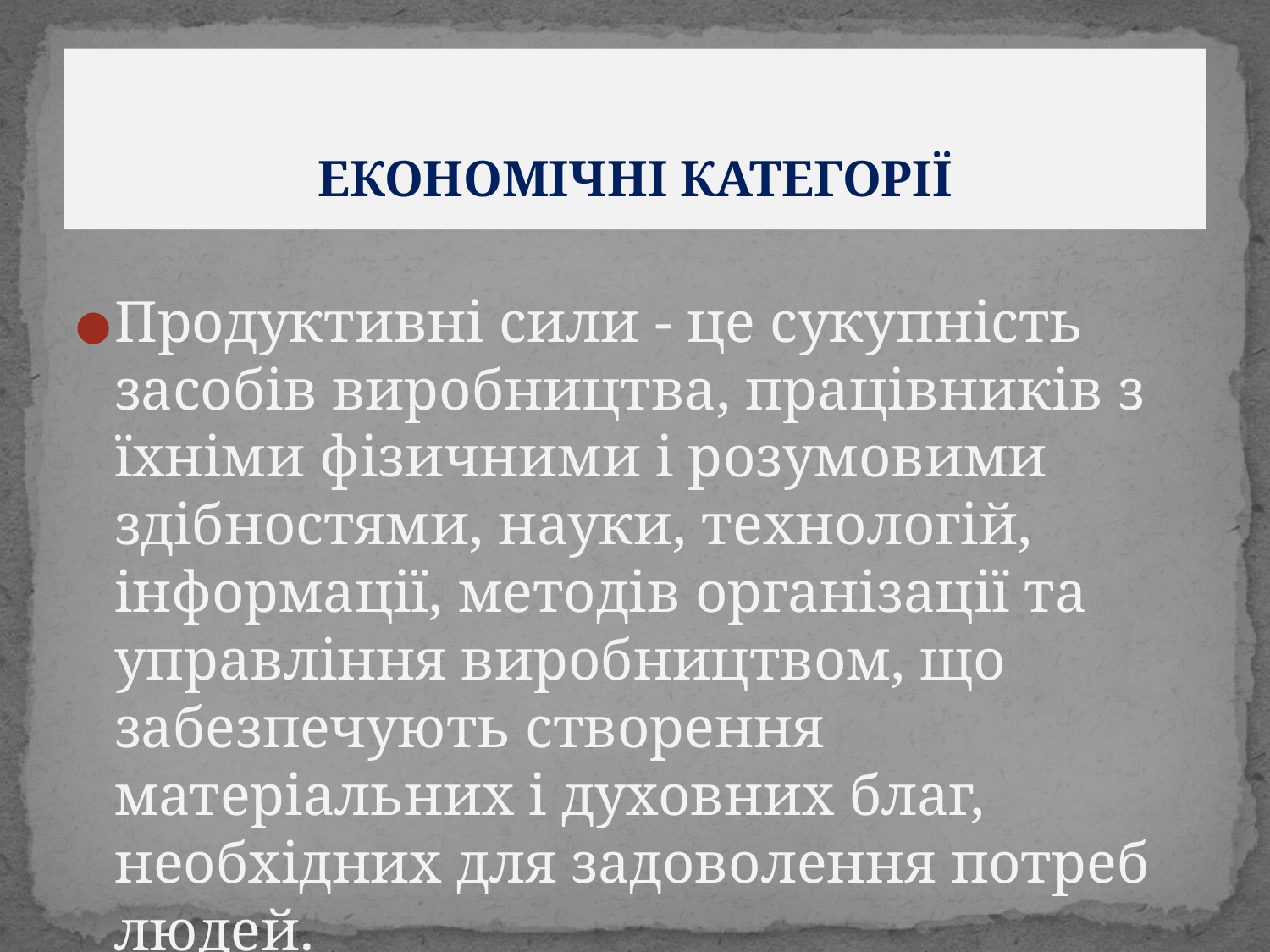

# ЕКОНОМІЧНІ КАТЕГОРІЇ

Продуктивні сили - це сукупність засобів виробництва, працівників з їхніми фізичними і розумовими здібностями, науки, технологій, інформації, методів організації та управління виробництвом, що забезпечують створення матеріальних і духовних благ, необхідних для задоволення потреб людей.